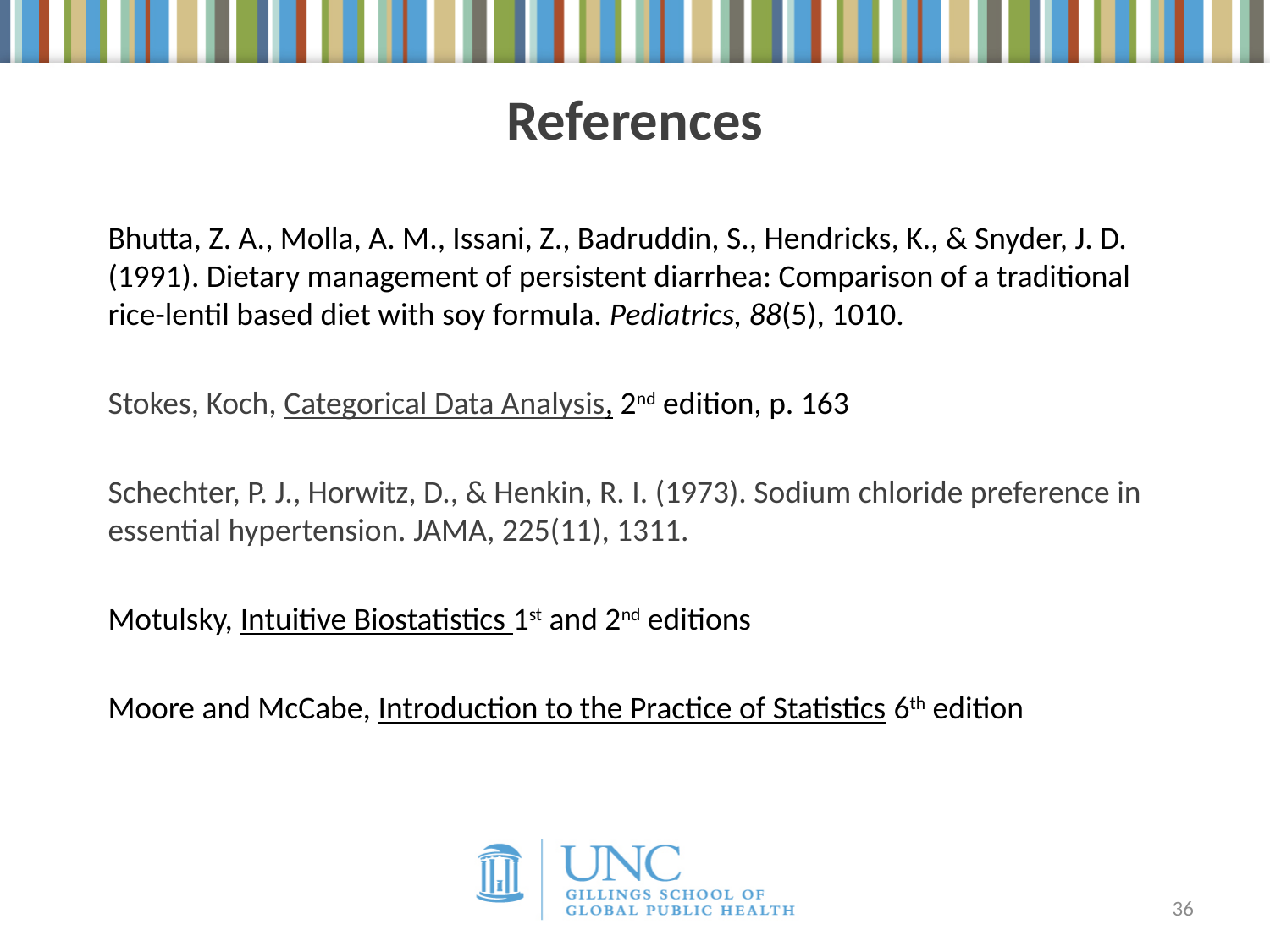

# References
Bhutta, Z. A., Molla, A. M., Issani, Z., Badruddin, S., Hendricks, K., & Snyder, J. D. (1991). Dietary management of persistent diarrhea: Comparison of a traditional rice-lentil based diet with soy formula. Pediatrics, 88(5), 1010.

Stokes, Koch, Categorical Data Analysis, 2nd edition, p. 163

Schechter, P. J., Horwitz, D., & Henkin, R. I. (1973). Sodium chloride preference in essential hypertension. JAMA, 225(11), 1311.

Motulsky, Intuitive Biostatistics 1st and 2nd editions

Moore and McCabe, Introduction to the Practice of Statistics 6th edition

36